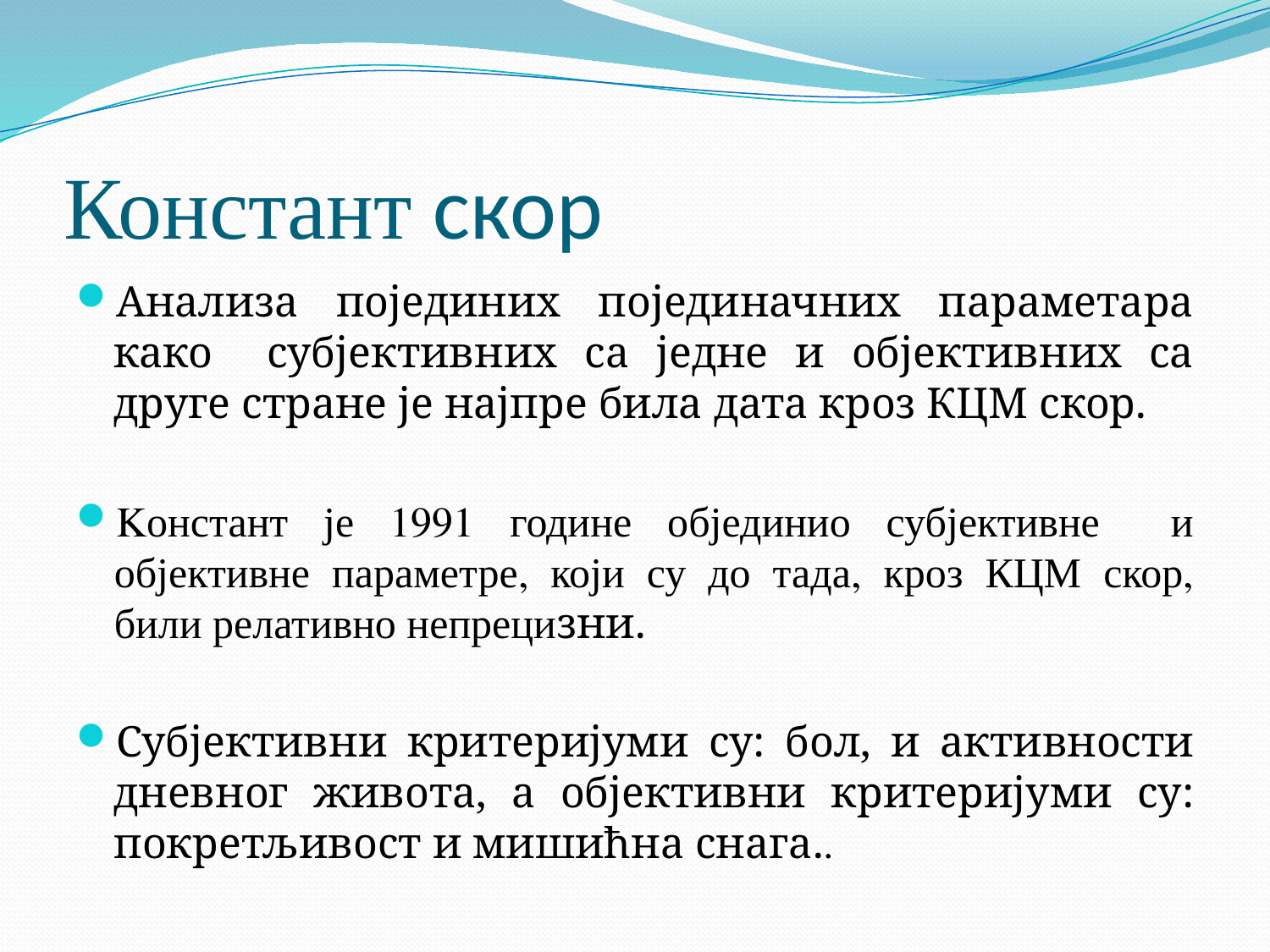

# Констант скор
Анализа појединих појединачних параметара како  субјективних са једне и објективних са друге стране је најпре била дата кроз КЦМ скор.

Kонстант је 1991 године објединио субјективне  и објективне параметре, који су до тада, кроз КЦМ скор, били релативно непрецизни.

Субјективни критеријуми су: бол, и активности дневног живота, а објективни критеријуми су: покретљивост и мишићна снага..